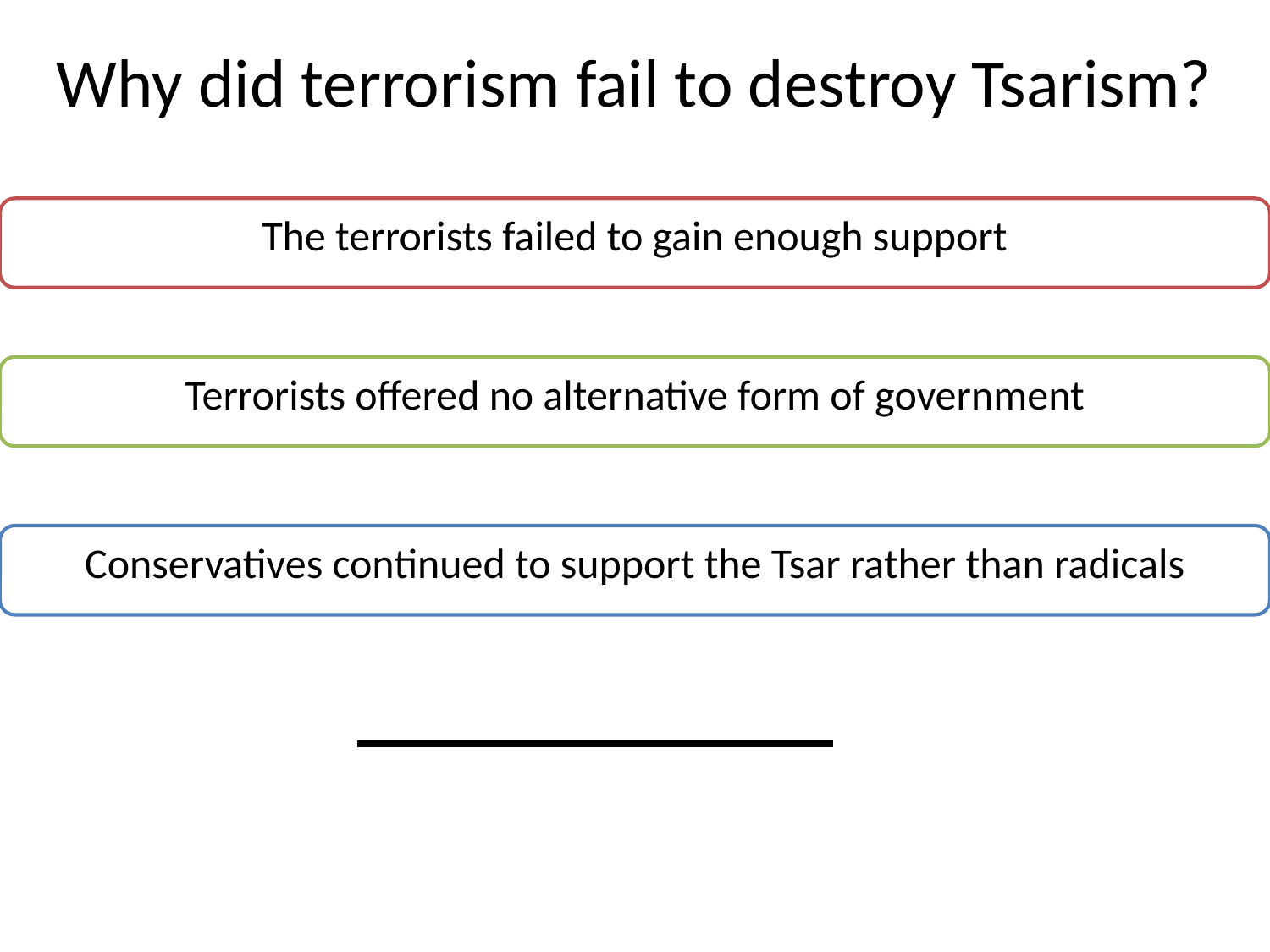

# Why did terrorism fail to destroy Tsarism?
The terrorists failed to gain enough support

Terrorists offered no alternative form of government

Conservatives continued to support the Tsar rather than radicals